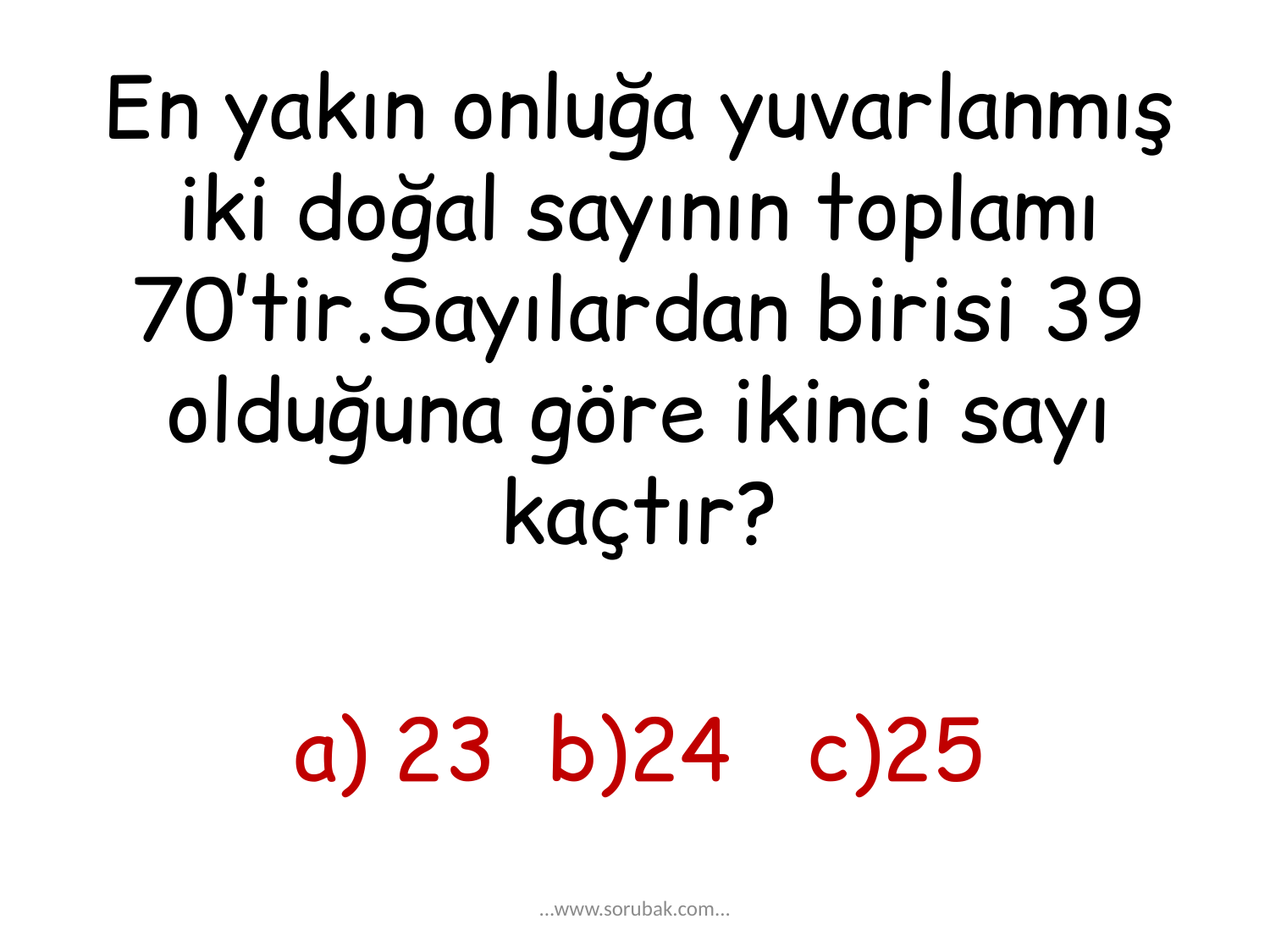

En yakın onluğa yuvarlanmış iki doğal sayının toplamı 70’tir.Sayılardan birisi 39 olduğuna göre ikinci sayı kaçtır?

a) 23  b)24   c)25
...www.sorubak.com...